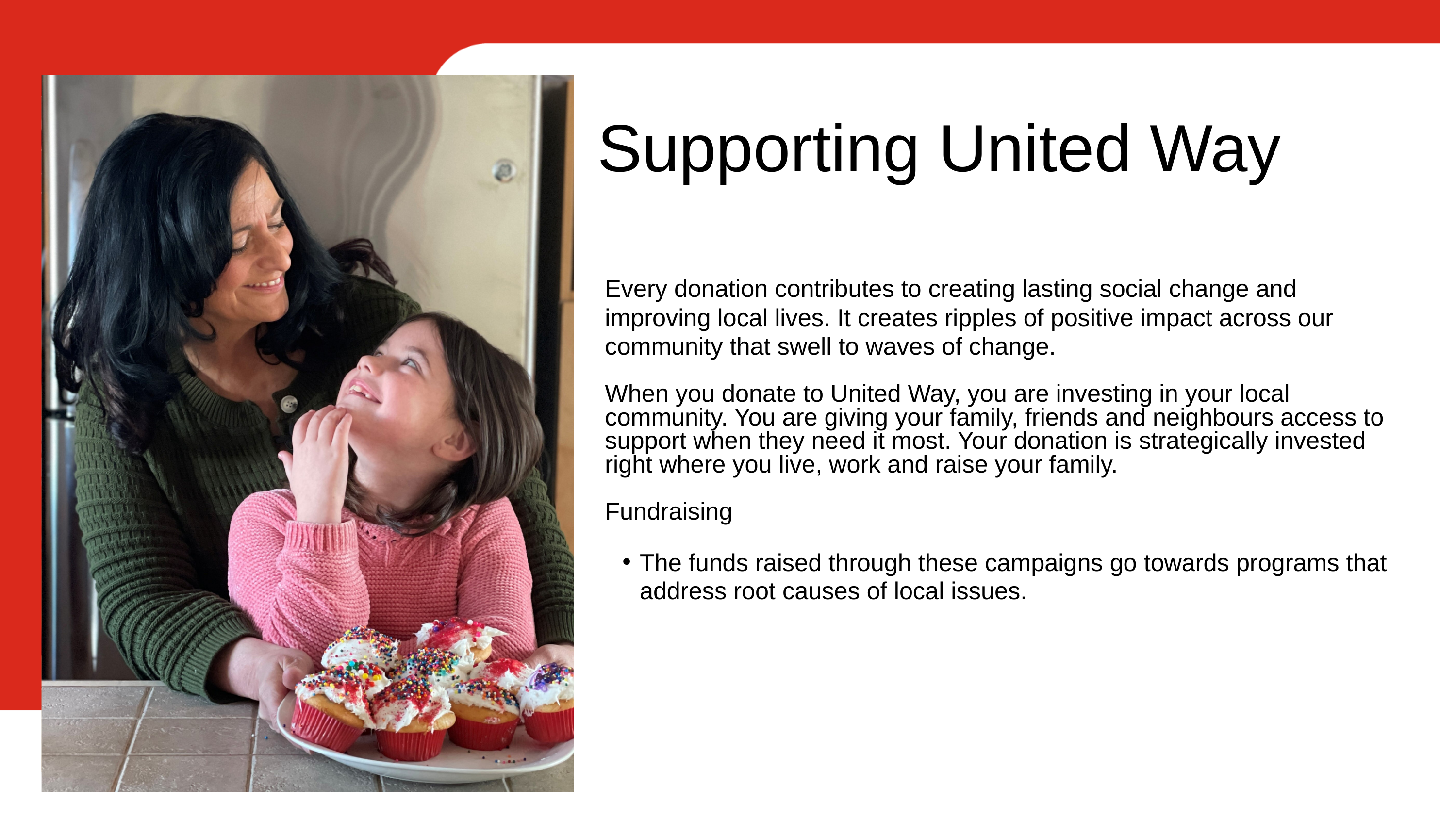

Supporting United Way
Every donation contributes to creating lasting social change and improving local lives. It creates ripples of positive impact across our community that swell to waves of change.

When you donate to United Way, you are investing in your local community. You are giving your family, friends and neighbours access to support when they need it most. Your donation is strategically invested right where you live, work and raise your family.

Fundraising

The funds raised through these campaigns go towards programs that address root causes of local issues.